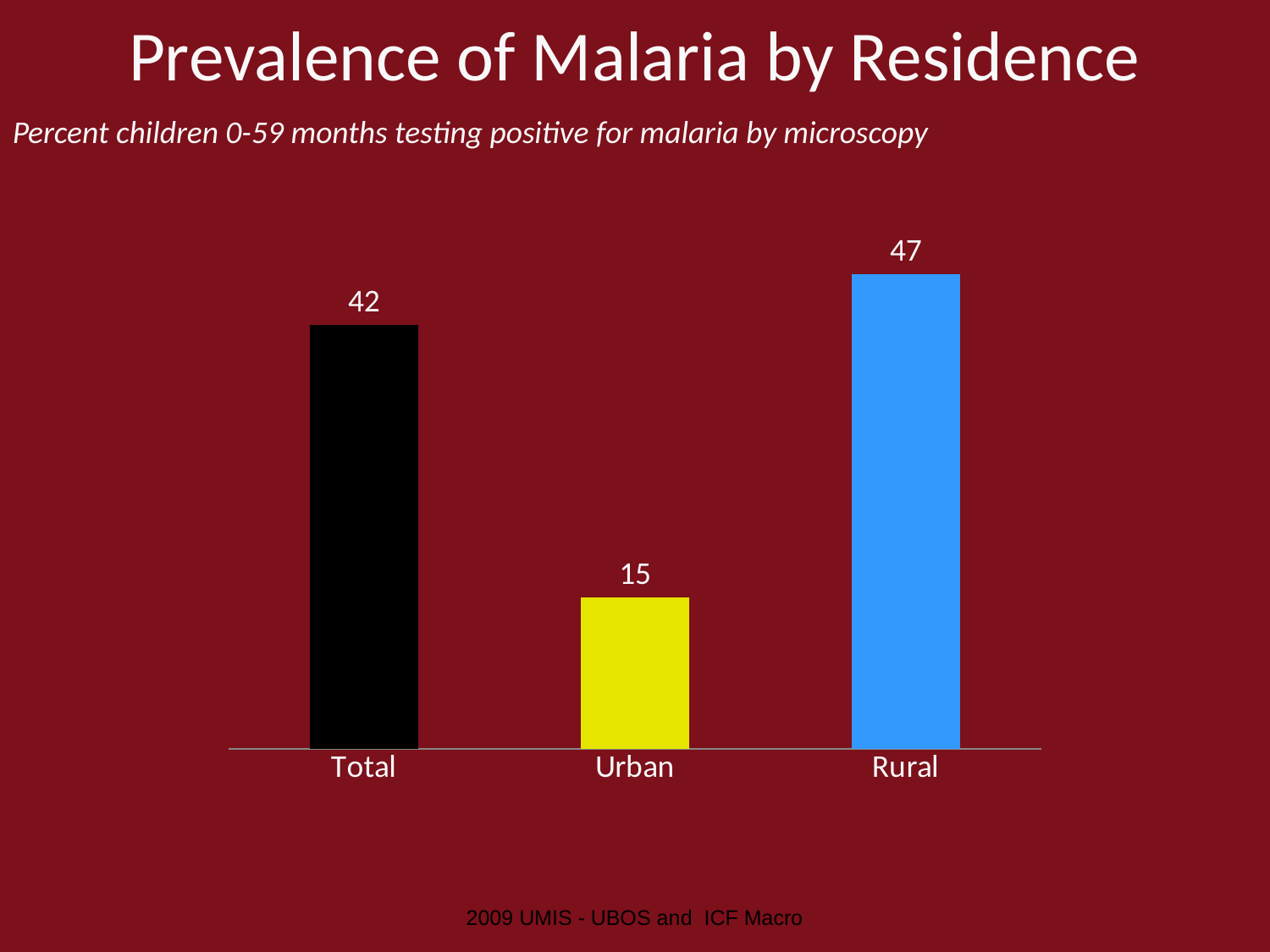

# Prevalence of Malaria by Residence
Percent children 0-59 months testing positive for malaria by microscopy

### Chart

| Category | Series 1 |
|---|---|
| Total | 42.0 |
| Urban | 15.0 |
| Rural | 47.0 |
2009 UMIS - UBOS and  ICF Macro